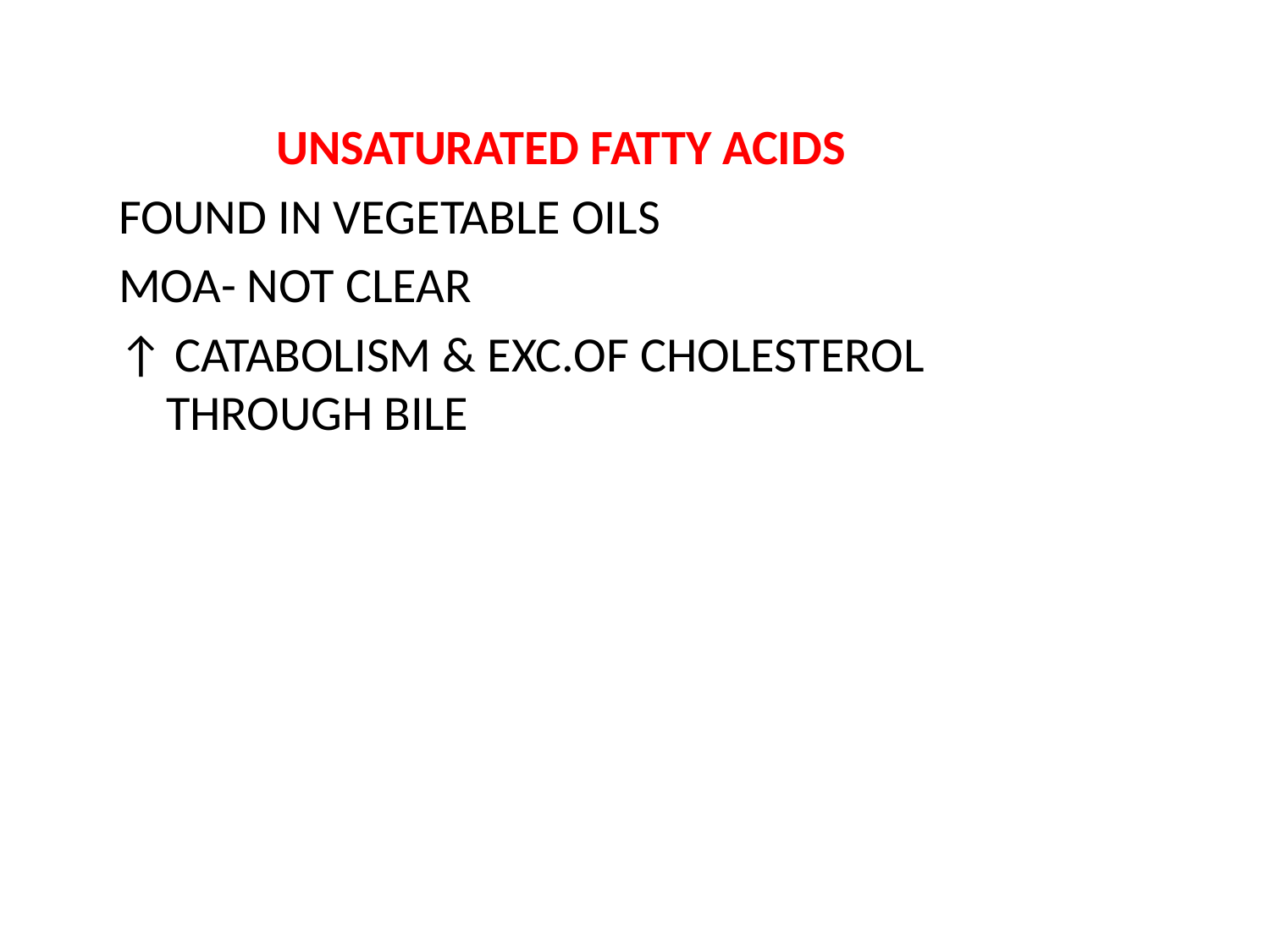

UNSATURATED FATTY ACIDS
FOUND IN VEGETABLE OILS
MOA- NOT CLEAR
↑ CATABOLISM & EXC.OF CHOLESTEROL THROUGH BILE